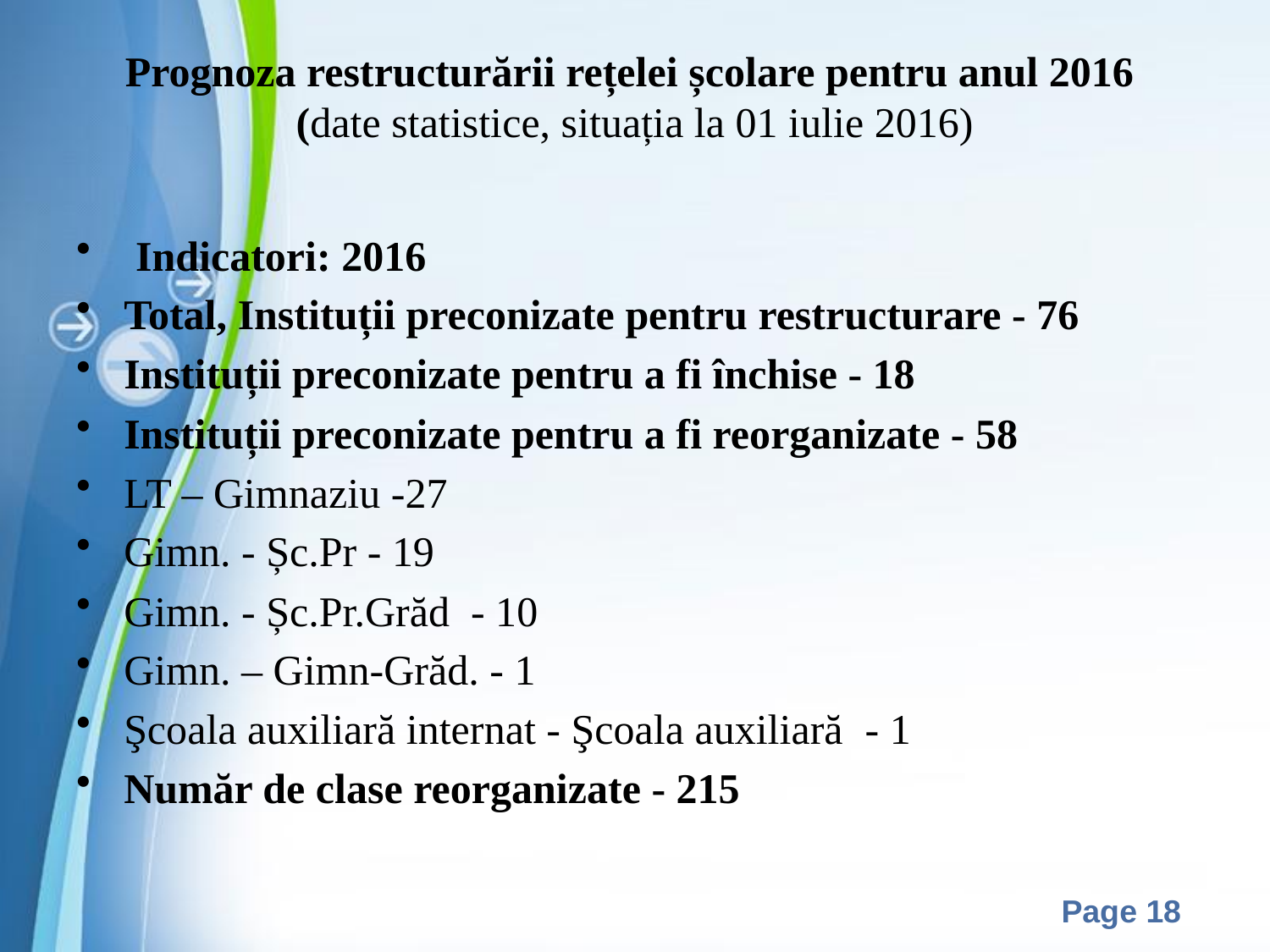

# Prognoza restructurării rețelei școlare pentru anul 2016 (date statistice, situația la 01 iulie 2016)
 Indicatori: 2016
Total, Instituții preconizate pentru restructurare - 76
Instituții preconizate pentru a fi închise - 18
Instituții preconizate pentru a fi reorganizate - 58
LT – Gimnaziu -27
Gimn. - Șc.Pr - 19
Gimn. - Șc.Pr.Grăd  - 10
Gimn. – Gimn-Grăd. - 1
Şcoala auxiliară internat - Şcoala auxiliară  - 1
Număr de clase reorganizate - 215